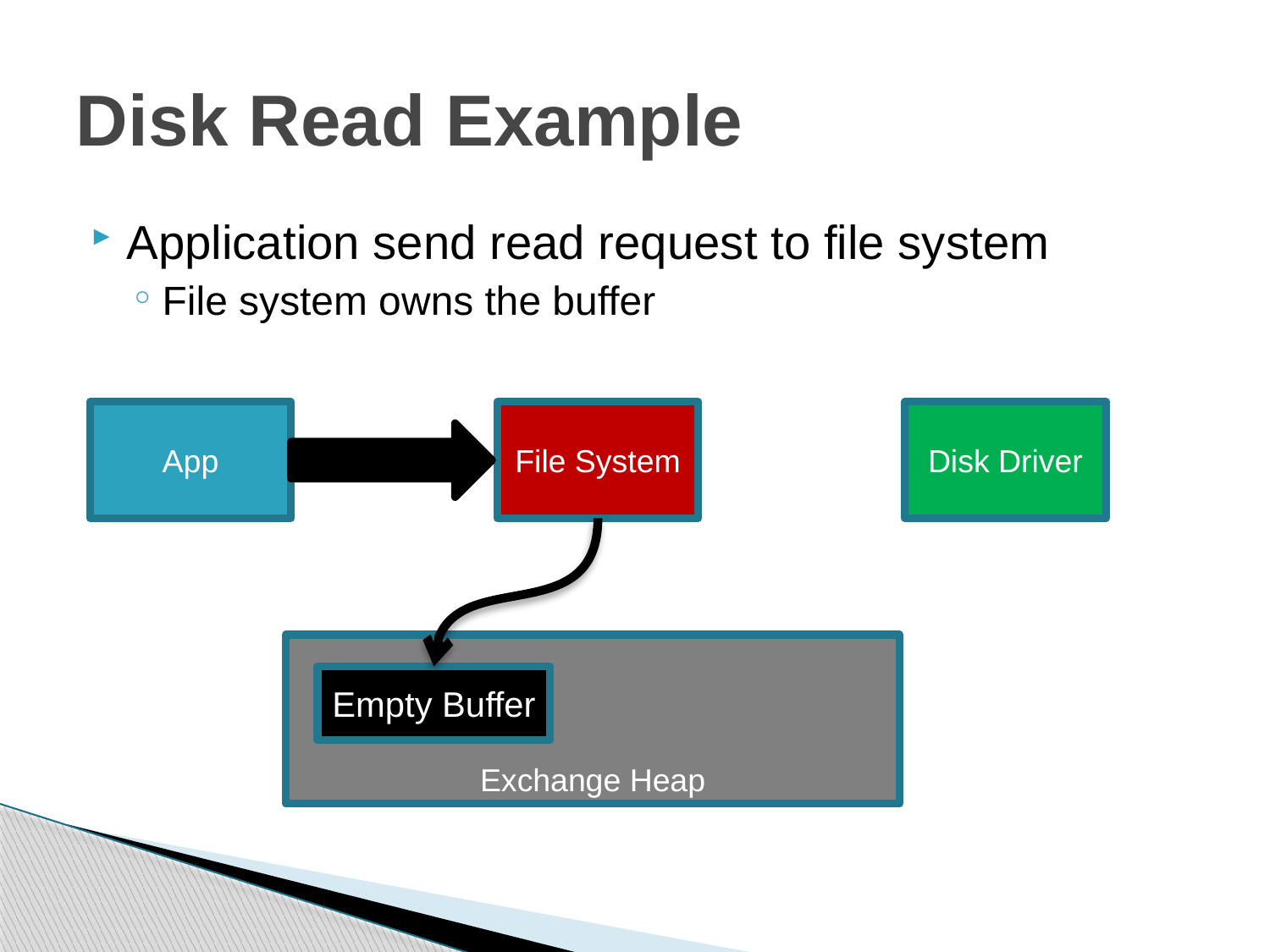

# Disk Read Example
Application send read request to file system
File system owns the buffer
App
File System
Disk Driver

Exchange Heap
Empty Buffer